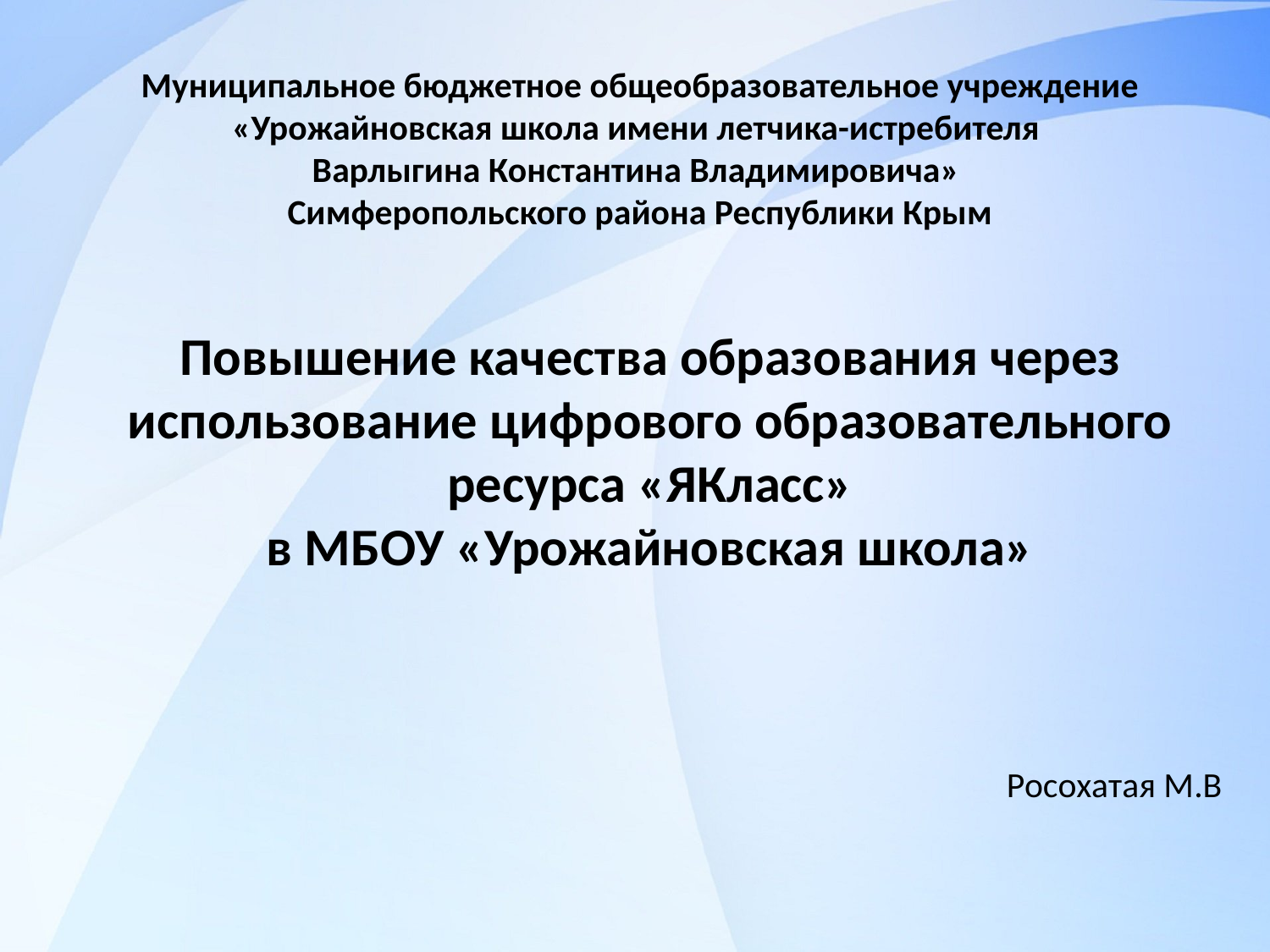

Муниципальное бюджетное общеобразовательное учреждение
«Урожайновская школа имени летчика-истребителя
Варлыгина Константина Владимировича»
Симферопольского района Республики Крым
# Повышение качества образования через использование цифрового образовательного ресурса «ЯКласс» в МБОУ «Урожайновская школа»
Росохатая М.В